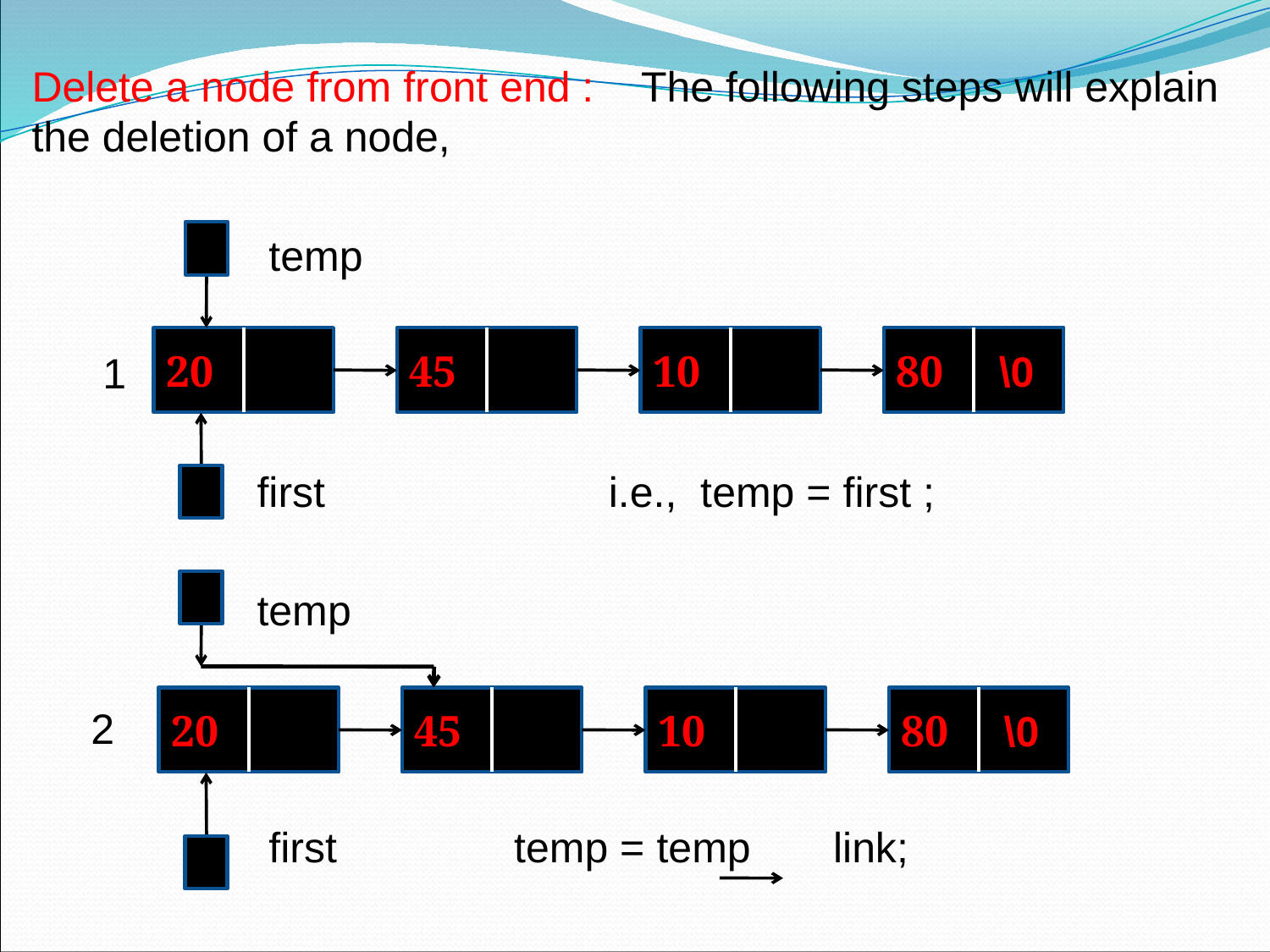

#
Delete a node from front end :    The following steps will explain the deletion of a node,

                    temp

      1

                   first                        i.e.,  temp = first ;

                   temp

     2

                    first               temp = temp       link;

20
45
10
80     \0

20
45
10
80     \0